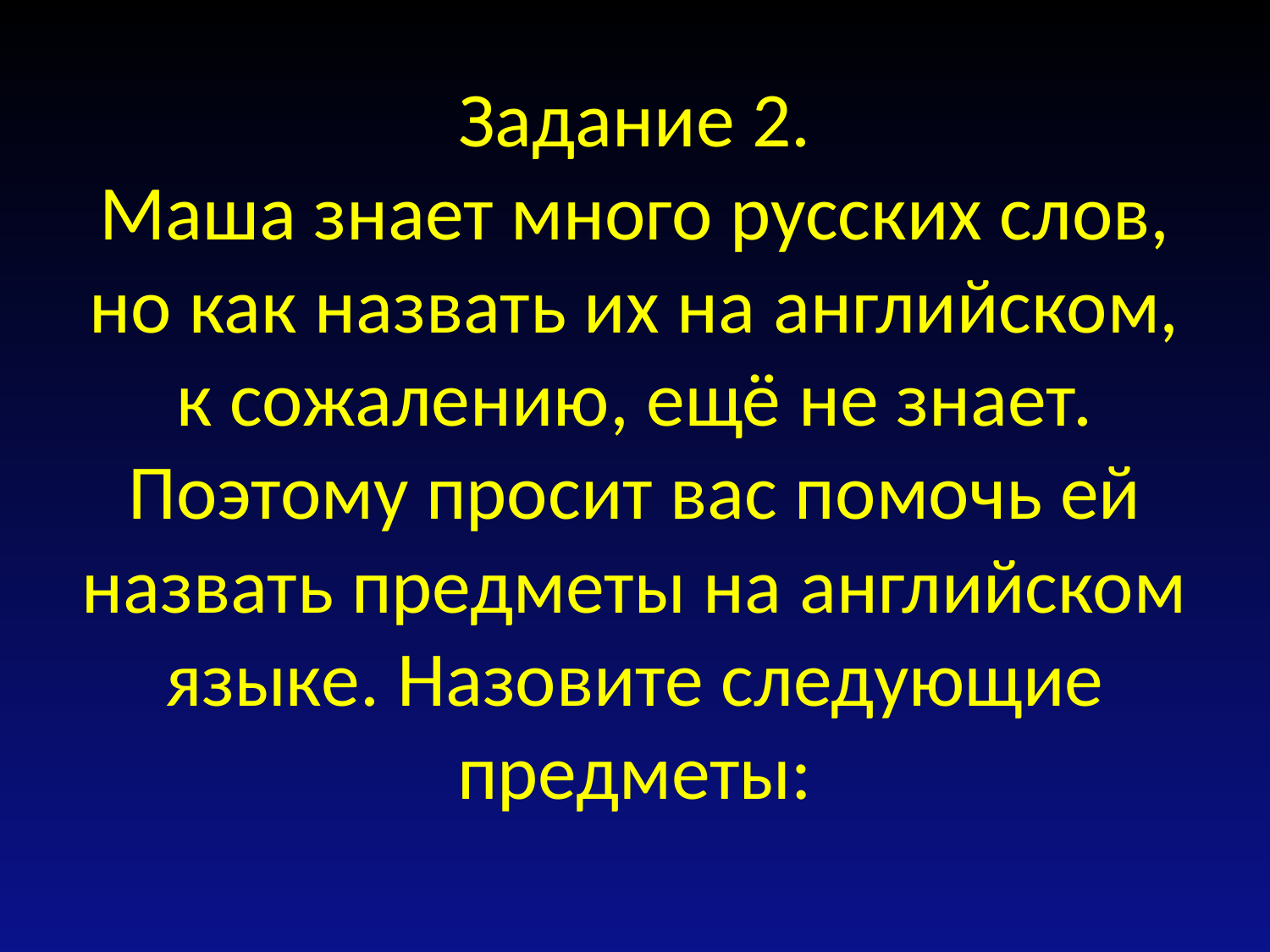

# Задание 2. Маша знает много русских слов, но как назвать их на английском, к сожалению, ещё не знает. Поэтому просит вас помочь ей назвать предметы на английском языке. Назовите следующие предметы: